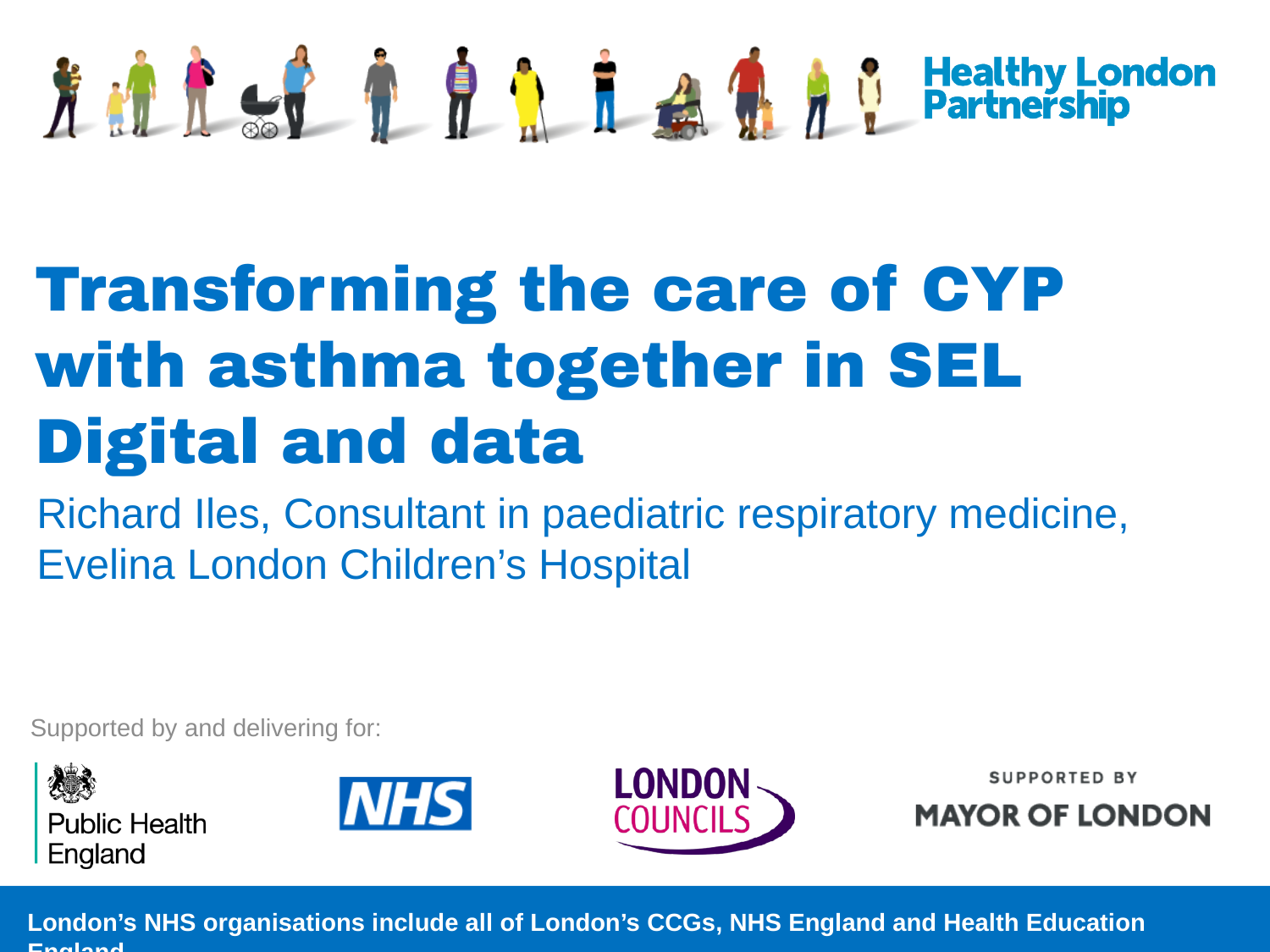

# Transforming the care of CYP with asthma together in SEL Digital and data
Richard Iles, Consultant in paediatric respiratory medicine, Evelina London Children’s Hospital